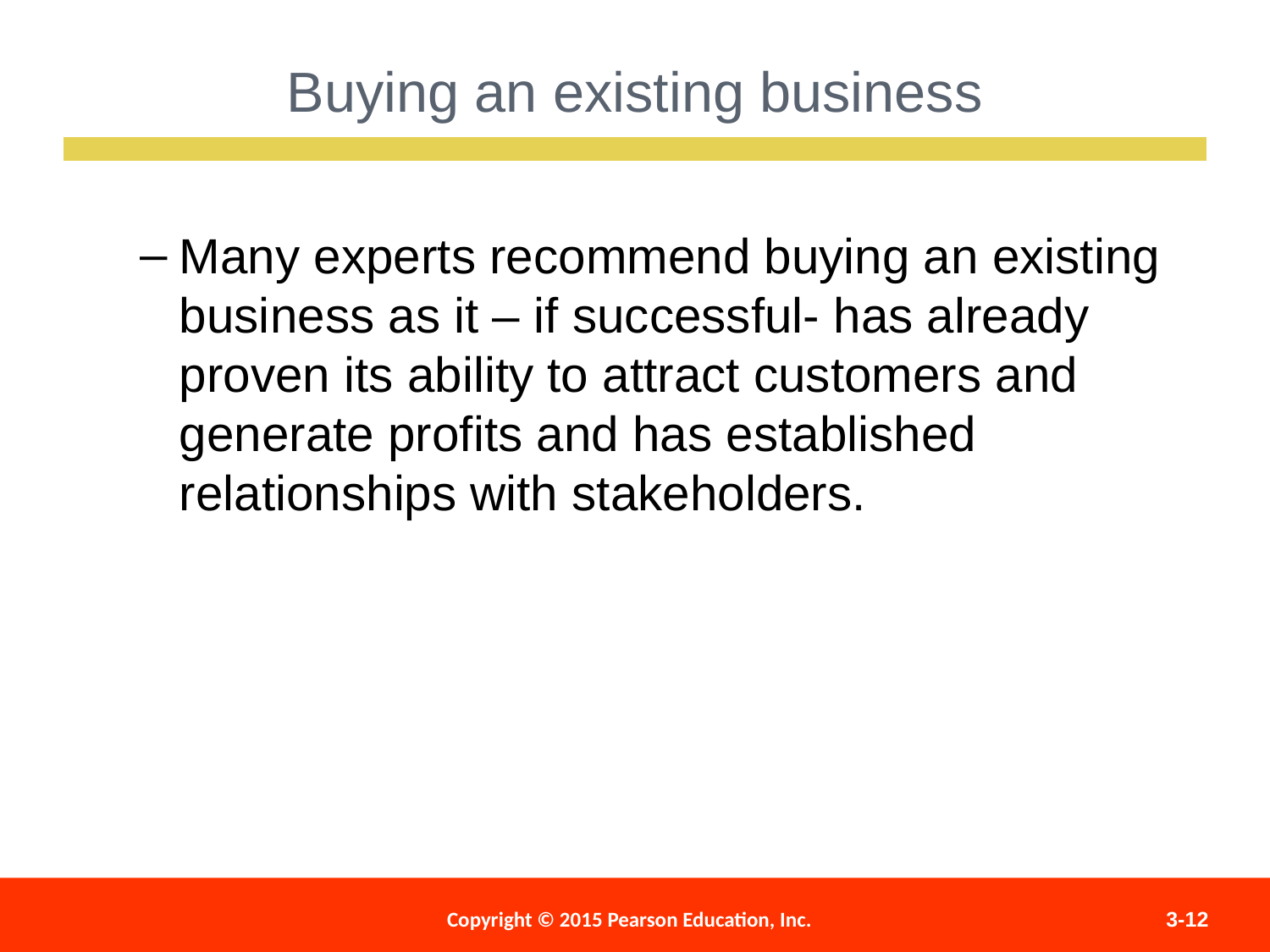

Buying an existing business
Many experts recommend buying an existing business as it – if successful- has already proven its ability to attract customers and generate profits and has established relationships with stakeholders.